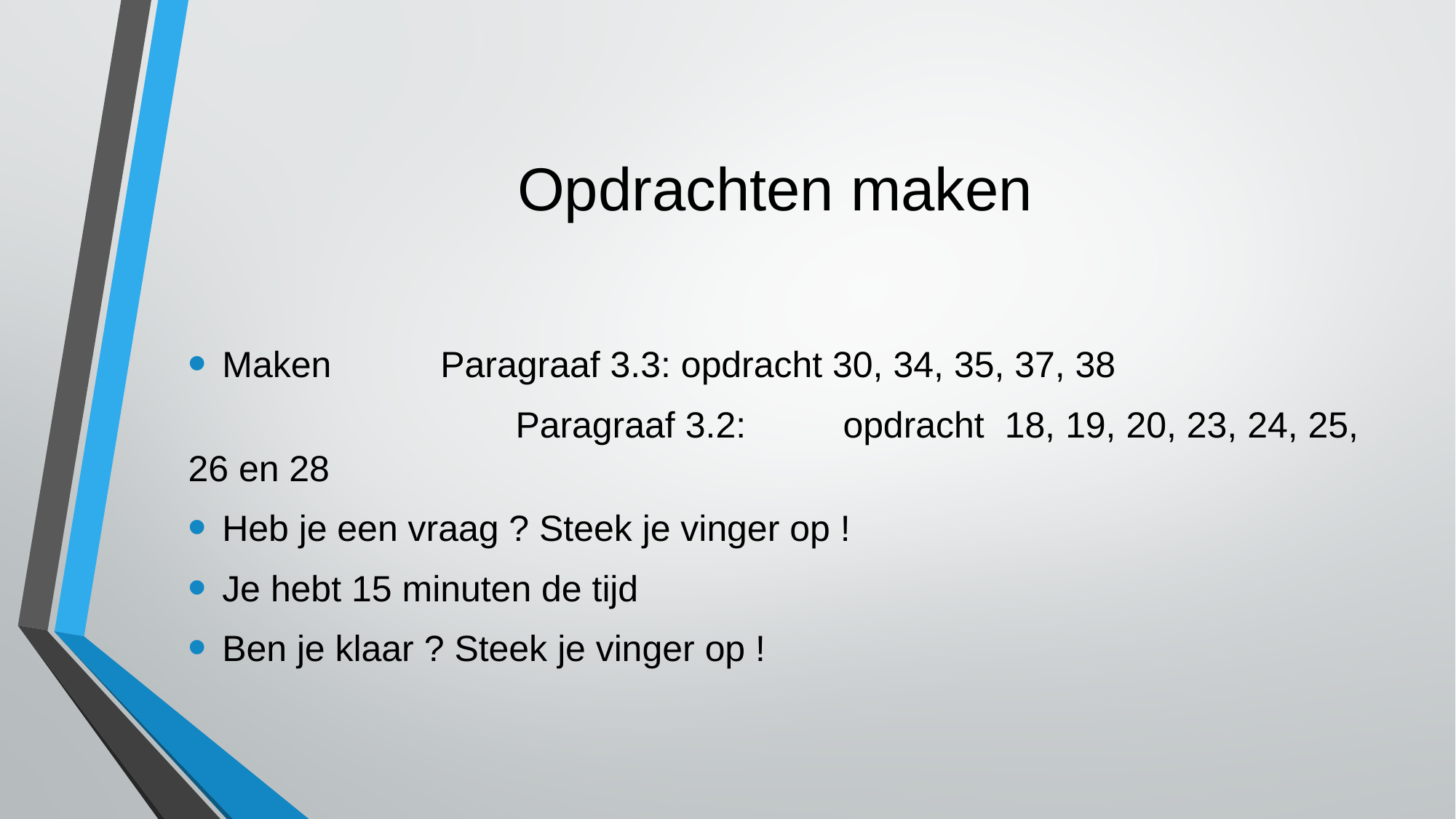

# Opdrachten maken
Maken	Paragraaf 3.3: opdracht 30, 34, 35, 37, 38
			Paragraaf 3.2:	opdracht  18, 19, 20, 23, 24, 25, 26 en 28
Heb je een vraag ? Steek je vinger op !
Je hebt 15 minuten de tijd
Ben je klaar ? Steek je vinger op !